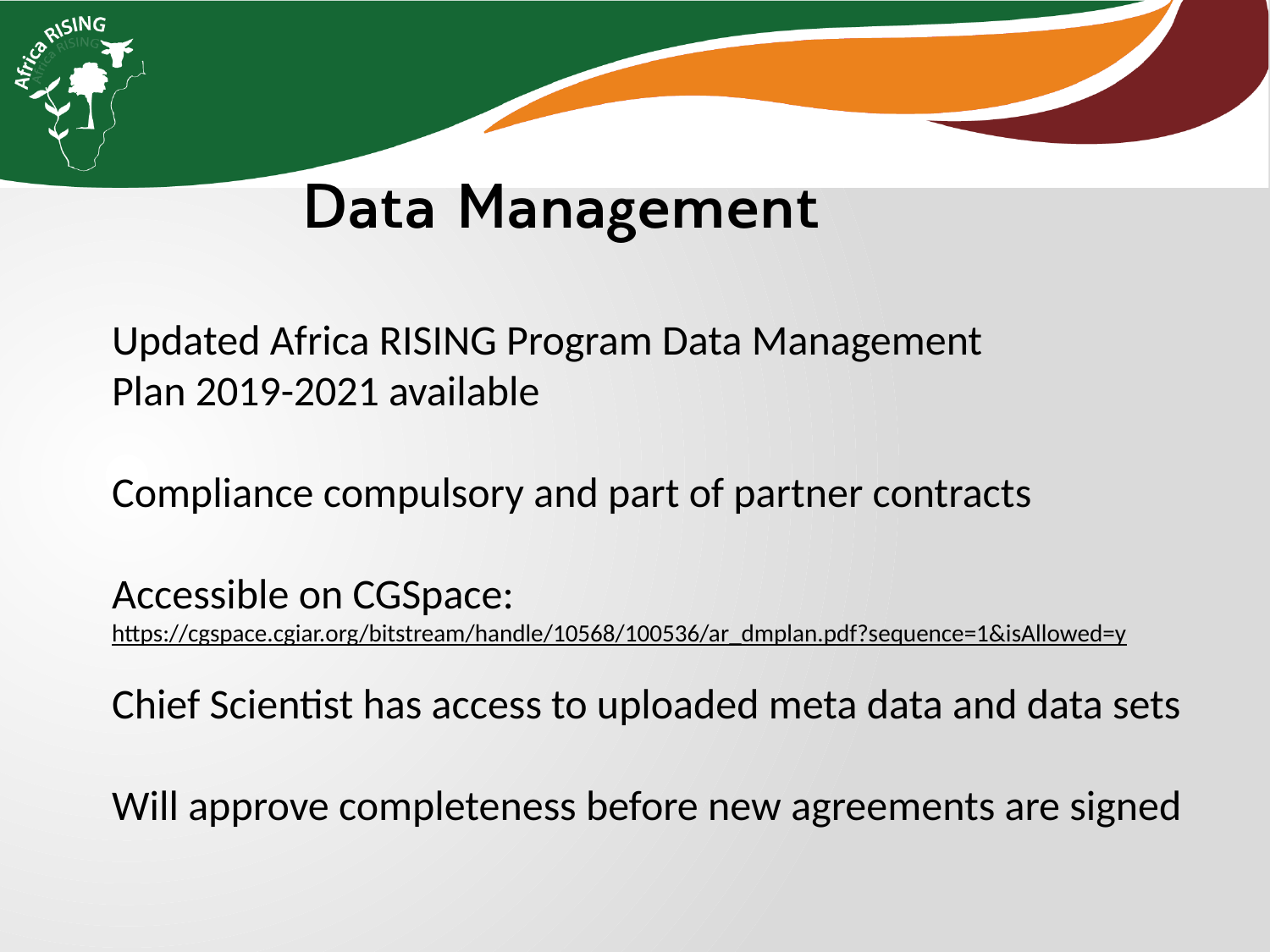

Data Management
Updated Africa RISING Program Data Management
Plan 2019-2021 available
Compliance compulsory and part of partner contracts
Accessible on CGSpace:
https://cgspace.cgiar.org/bitstream/handle/10568/100536/ar_dmplan.pdf?sequence=1&isAllowed=y
Chief Scientist has access to uploaded meta data and data sets
Will approve completeness before new agreements are signed